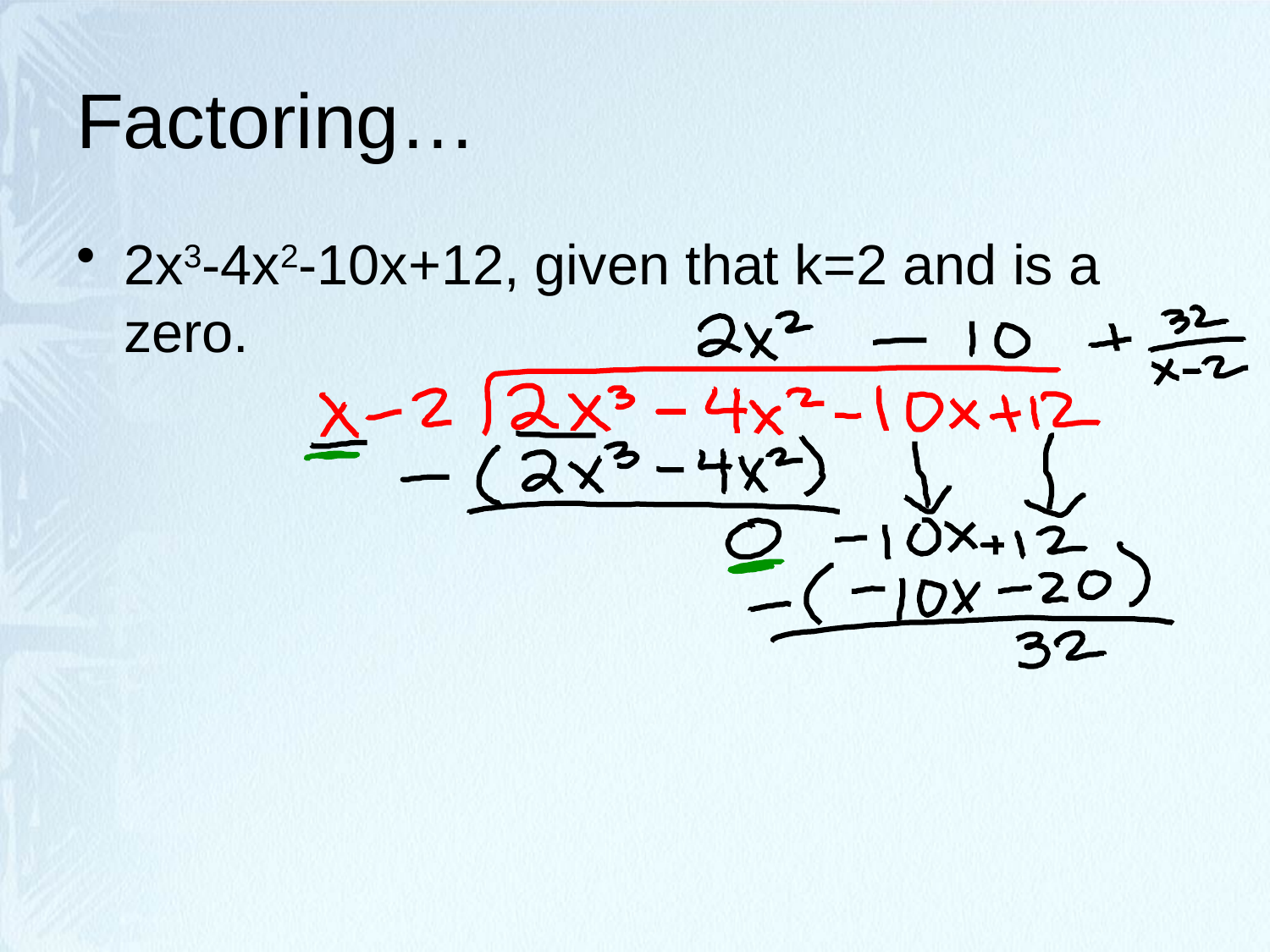

# Factoring…
2x3-4x2-10x+12, given that k=2 and is a zero.